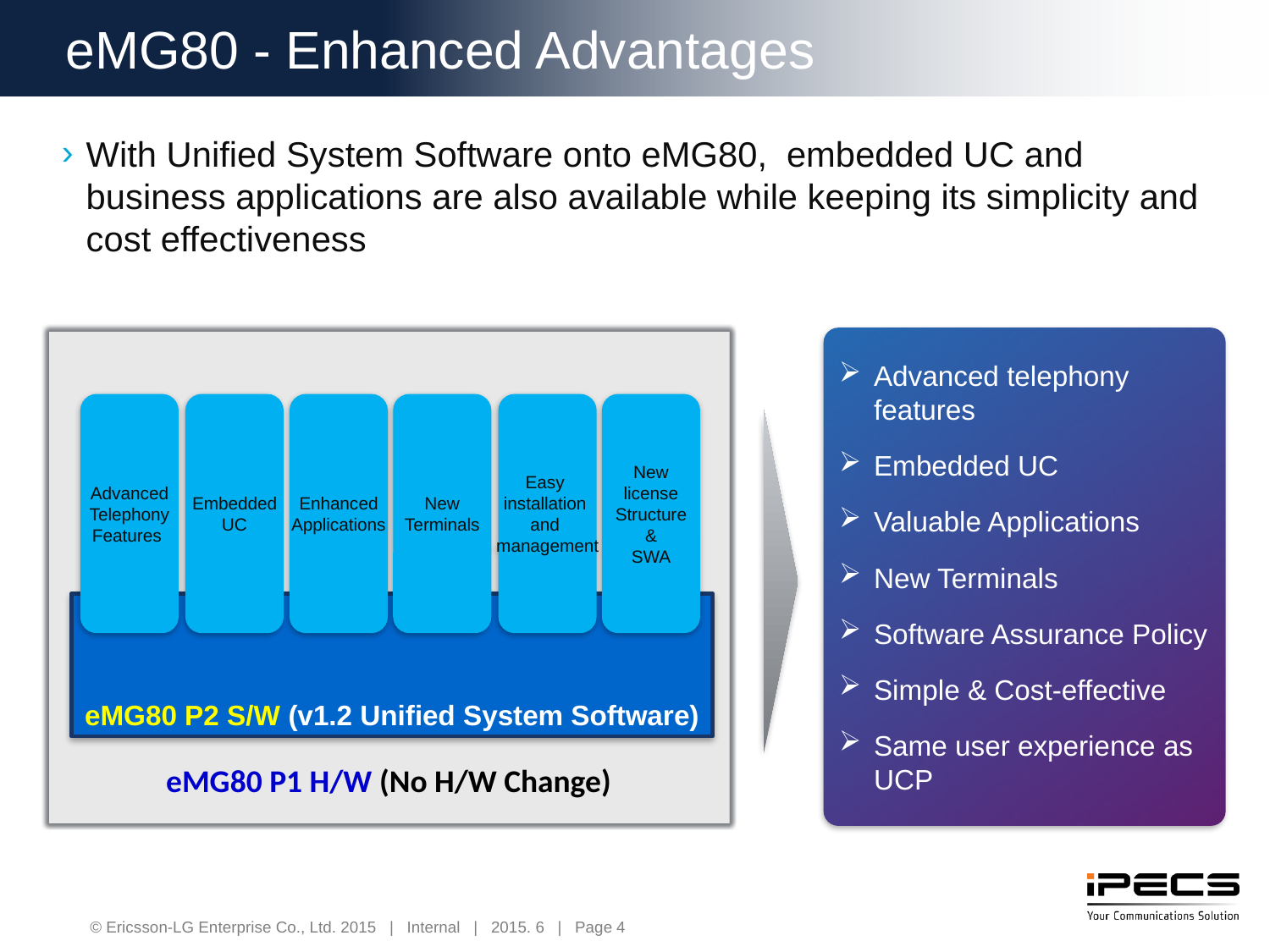

eMG80 - Enhanced Advantages
With Unified System Software onto eMG80,  embedded UC and business applications are also available while keeping its simplicity and cost effectiveness
Advanced telephony features

Embedded UC

Valuable Applications

New Terminals

Software Assurance Policy

Simple & Cost-effective

Same user experience as UCP

Advanced Telephony Features
Embedded UC
Enhanced
Applications
New Terminals
Easy
installation
and
management
New license Structure
&
SWA
eMG80 P2 S/W (v1.2 Unified System Software)
eMG80 P1 H/W (No H/W Change)